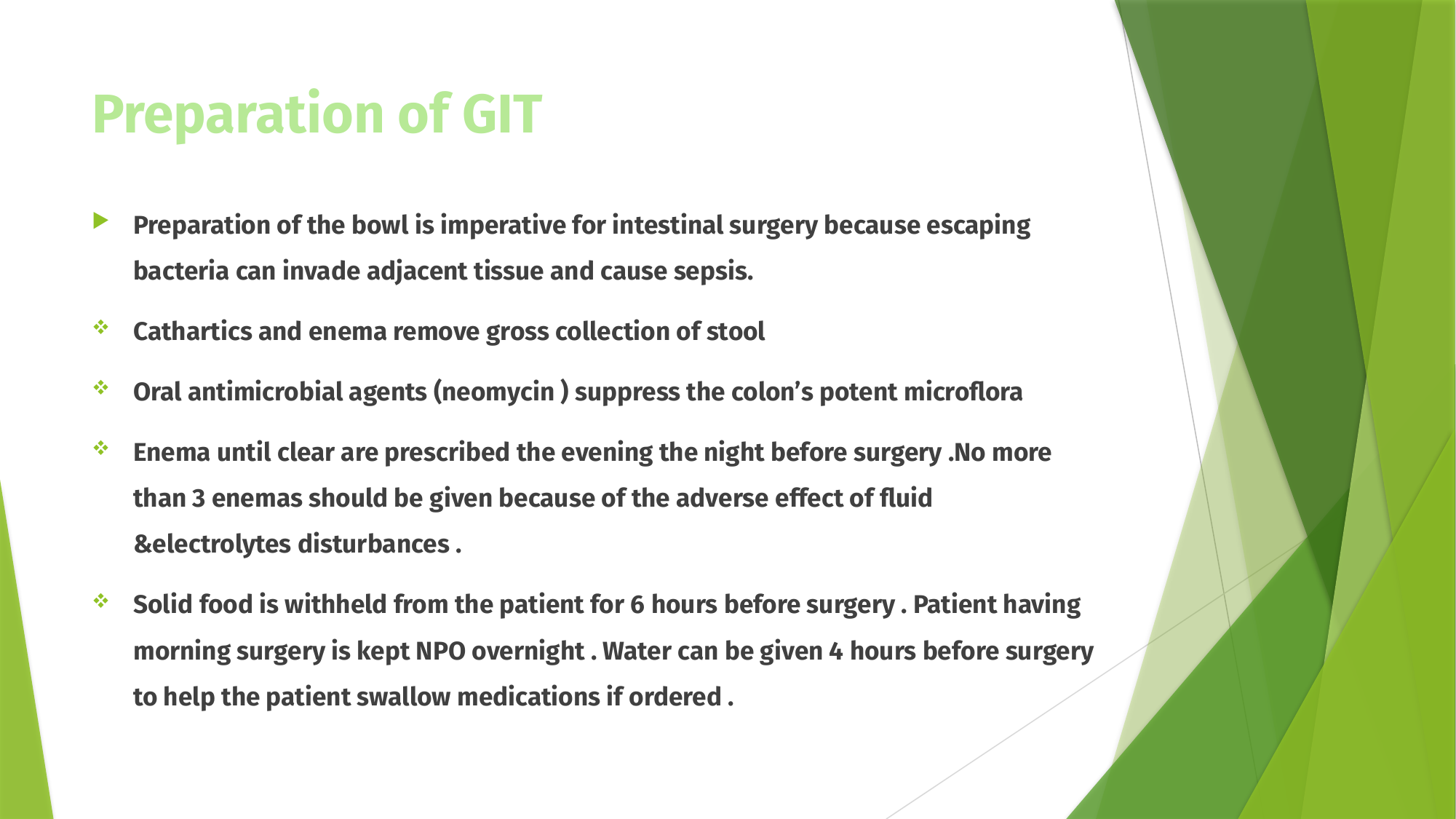

# Preparation of GIT
Preparation of the bowl is imperative for intestinal surgery because escaping bacteria can invade adjacent tissue and cause sepsis.
Cathartics and enema remove gross collection of stool
Oral antimicrobial agents (neomycin ) suppress the colon’s potent microflora
Enema until clear are prescribed the evening the night before surgery .No more than 3 enemas should be given because of the adverse effect of fluid &electrolytes disturbances .
Solid food is withheld from the patient for 6 hours before surgery . Patient having morning surgery is kept NPO overnight . Water can be given 4 hours before surgery to help the patient swallow medications if ordered .